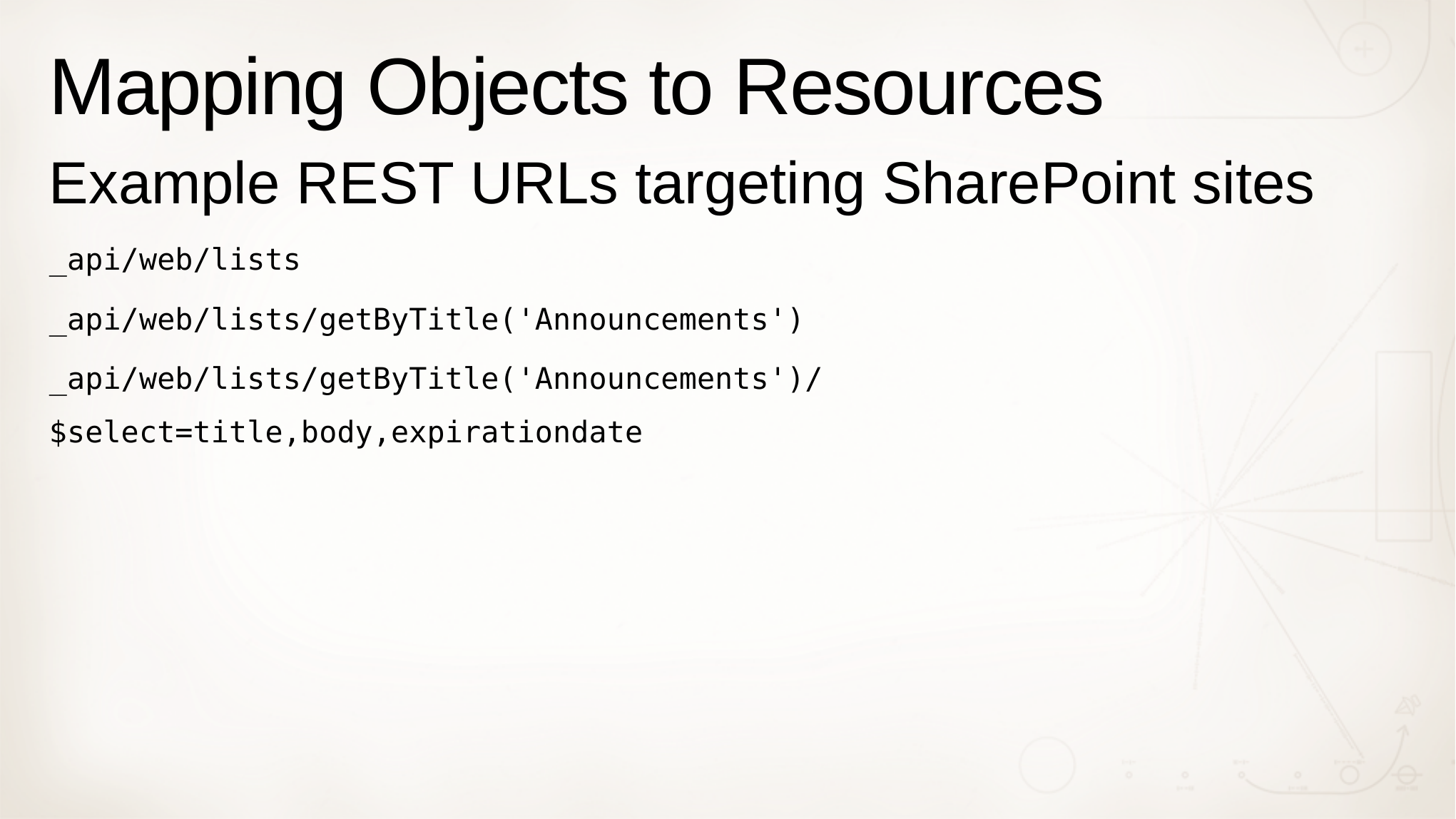

# Mapping Objects to Resources
Example REST URLs targeting SharePoint sites
_api/web/lists
_api/web/lists/getByTitle('Announcements')
_api/web/lists/getByTitle('Announcements')/$select=title,body,expirationdate